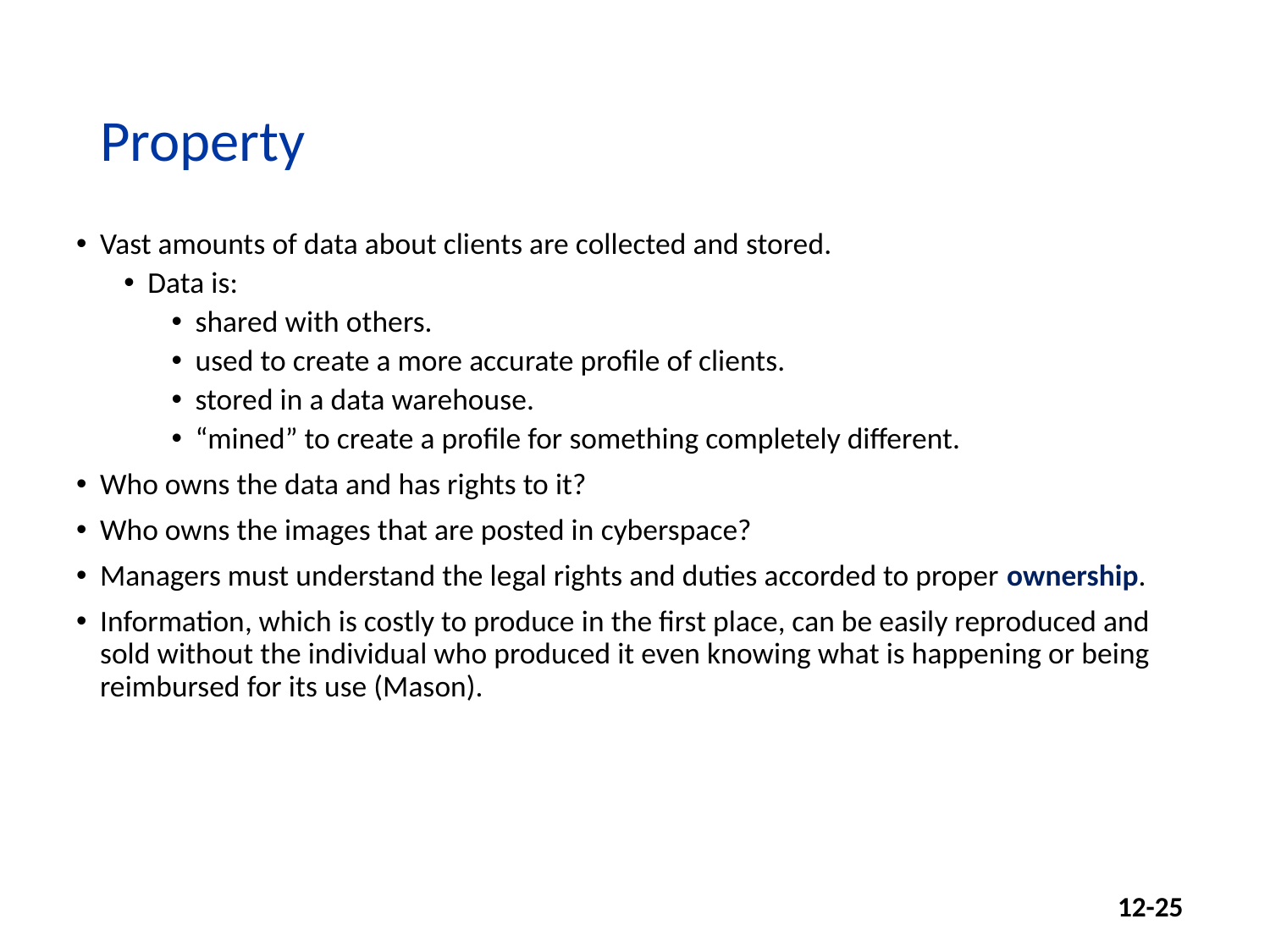

# Property
Vast amounts of data about clients are collected and stored.
Data is:
shared with others.
used to create a more accurate profile of clients.
stored in a data warehouse.
“mined” to create a profile for something completely different.
Who owns the data and has rights to it?
Who owns the images that are posted in cyberspace?
Managers must understand the legal rights and duties accorded to proper ownership.
Information, which is costly to produce in the first place, can be easily reproduced and sold without the individual who produced it even knowing what is happening or being reimbursed for its use (Mason).